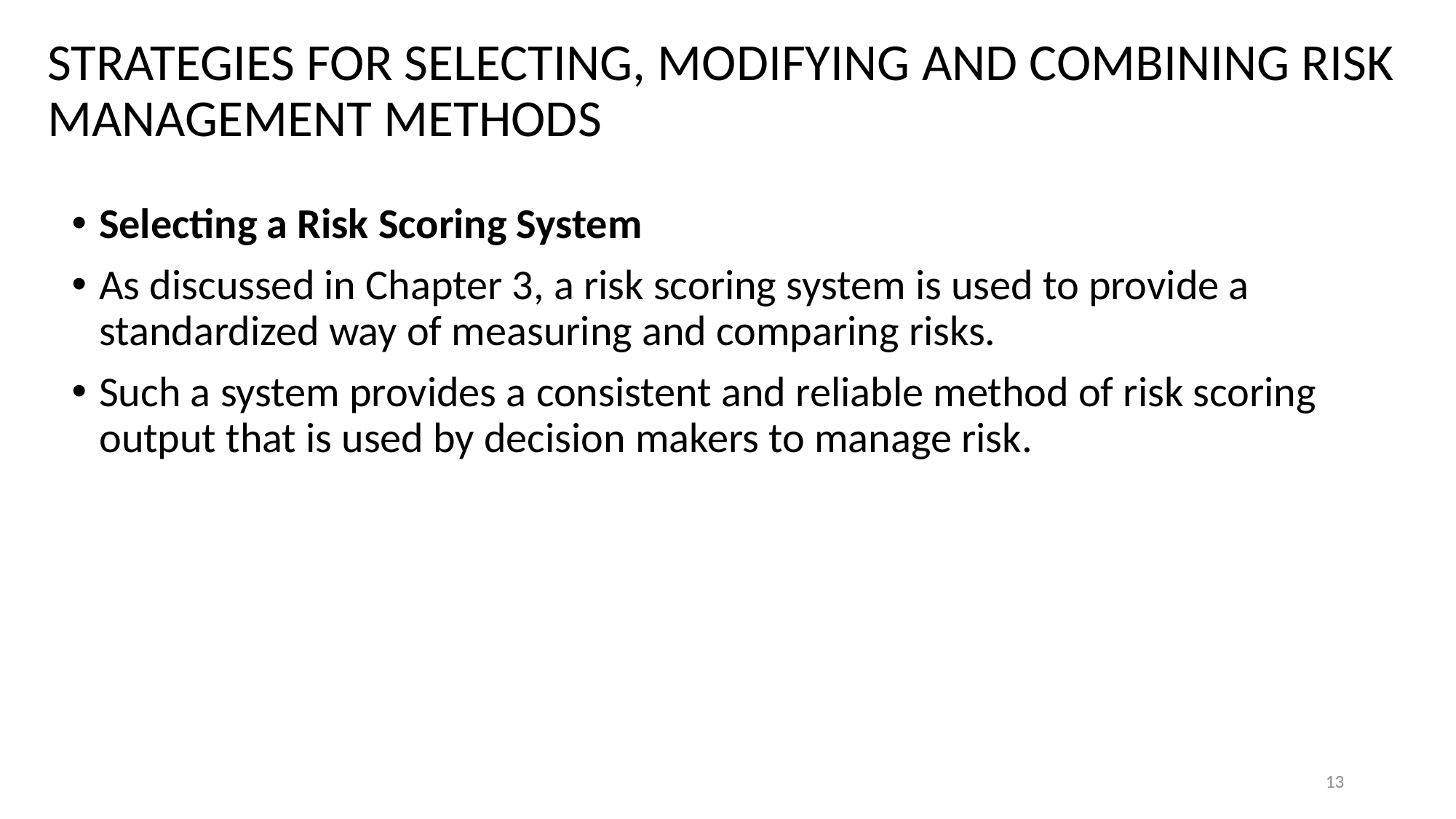

# STRATEGIES FOR SELECTING, MODIFYING AND COMBINING RISK MANAGEMENT METHODS
Selecting a Risk Scoring System
As discussed in Chapter 3, a risk scoring system is used to provide a standardized way of measuring and comparing risks.
Such a system provides a consistent and reliable method of risk scoring output that is used by decision makers to manage risk.
13